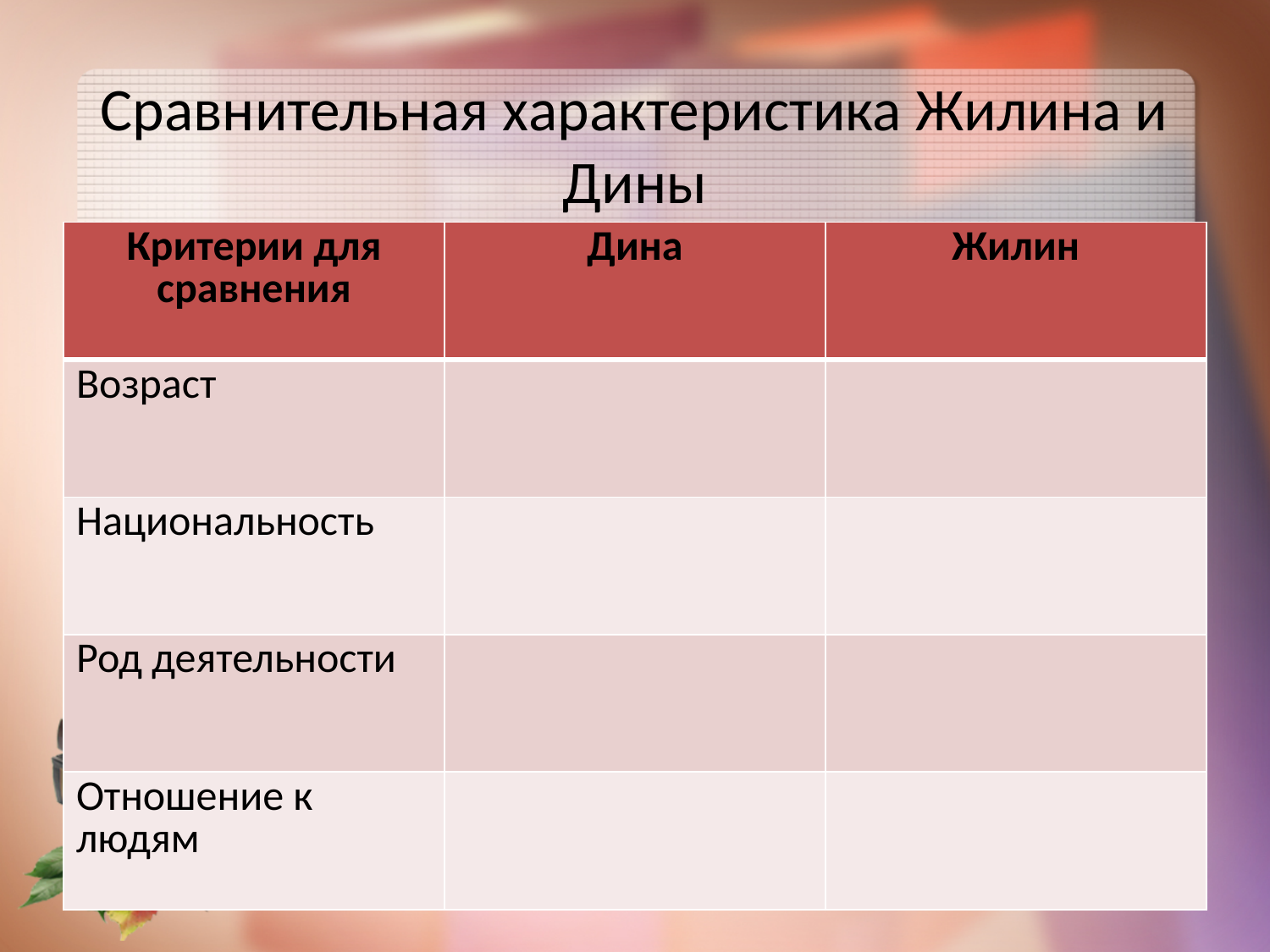

# Сравнительная характеристика Жилина и Дины
| Критерии для сравнения | Дина | Жилин |
| --- | --- | --- |
| Возраст |  |  |
| Национальность |  |  |
| Род деятельности |  |  |
| Отношение к людям |  |  |